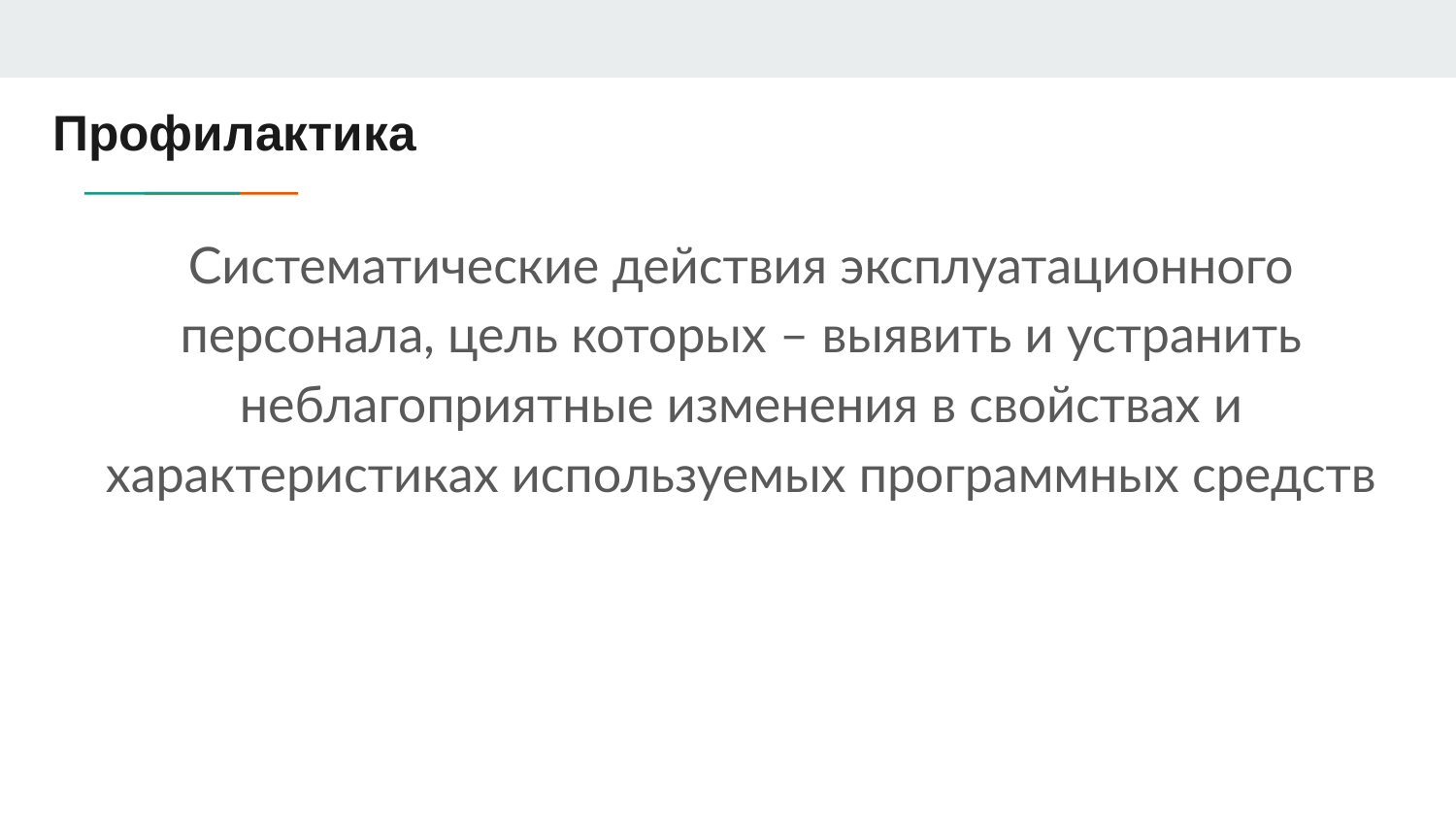

# Профилактика
Систематические действия эксплуатационного персонала, цель которых – выявить и устранить неблагоприятные изменения в свойствах и характеристиках используемых программных средств